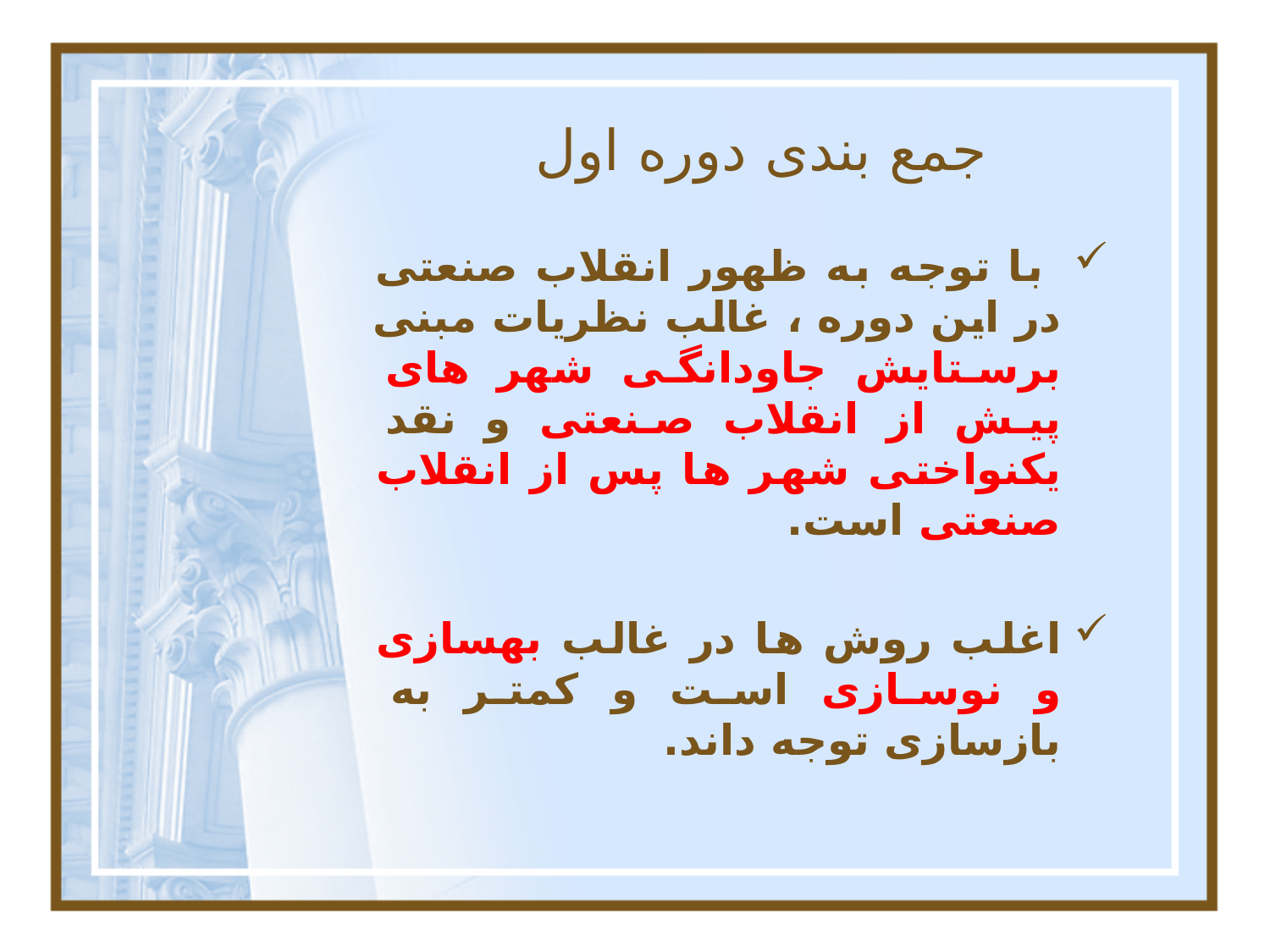

# جمع بندی دوره اول
 با توجه به ظهور انقلاب صنعتی در این دوره ، غالب نظریات مبنی برستایش جاودانگی شهر های پیش از انقلاب صنعتی و نقد یکنواختی شهر ها پس از انقلاب صنعتی است.

اغلب روش ها در غالب بهسازی و نوسازی است و کمتر به بازسازی توجه داند.